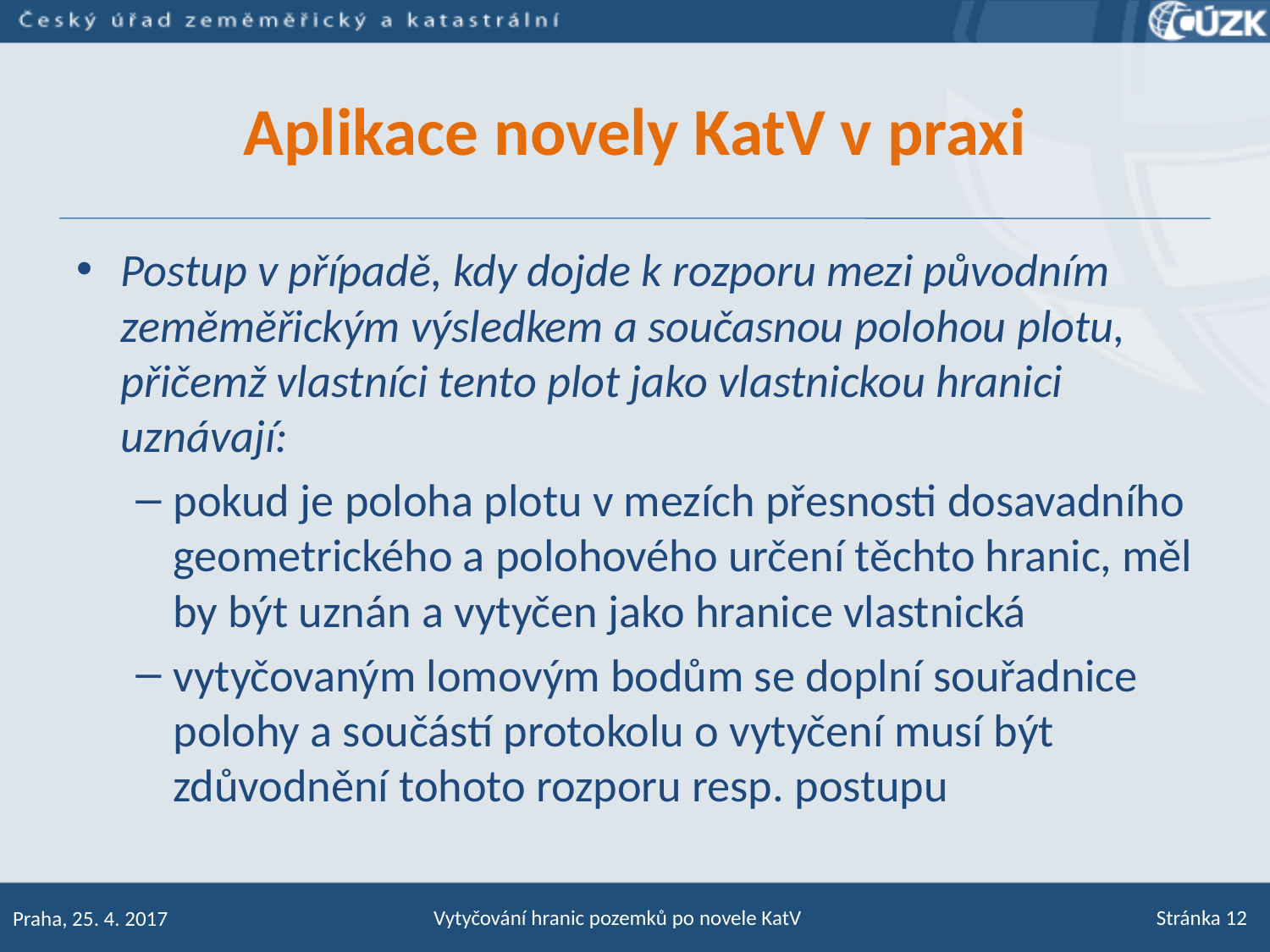

# Aplikace novely KatV v praxi
Postup v případě, kdy dojde k rozporu mezi původním zeměměřickým výsledkem a současnou polohou plotu, přičemž vlastníci tento plot jako vlastnickou hranici uznávají:
pokud je poloha plotu v mezích přesnosti dosavadního geometrického a polohového určení těchto hranic, měl by být uznán a vytyčen jako hranice vlastnická
vytyčovaným lomovým bodům se doplní souřadnice polohy a součástí protokolu o vytyčení musí být zdůvodnění tohoto rozporu resp. postupu

Vytyčování hranic pozemků po novele KatV
Stránka 12
Praha, 25. 4. 2017